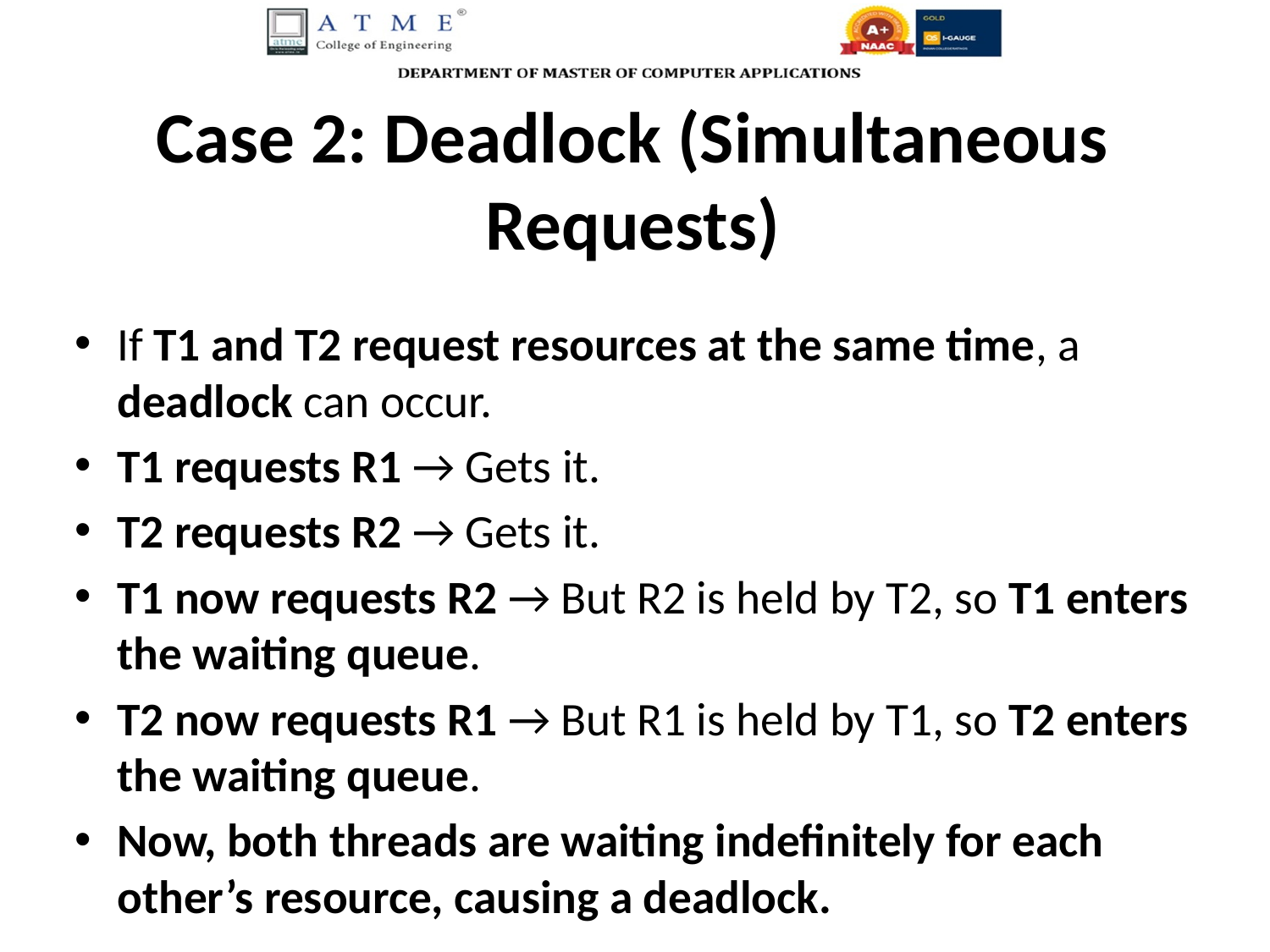

# Case 2: Deadlock (Simultaneous Requests)
If T1 and T2 request resources at the same time, a deadlock can occur.
T1 requests R1 → Gets it.
T2 requests R2 → Gets it.
T1 now requests R2 → But R2 is held by T2, so T1 enters the waiting queue.
T2 now requests R1 → But R1 is held by T1, so T2 enters the waiting queue.
Now, both threads are waiting indefinitely for each other’s resource, causing a deadlock.